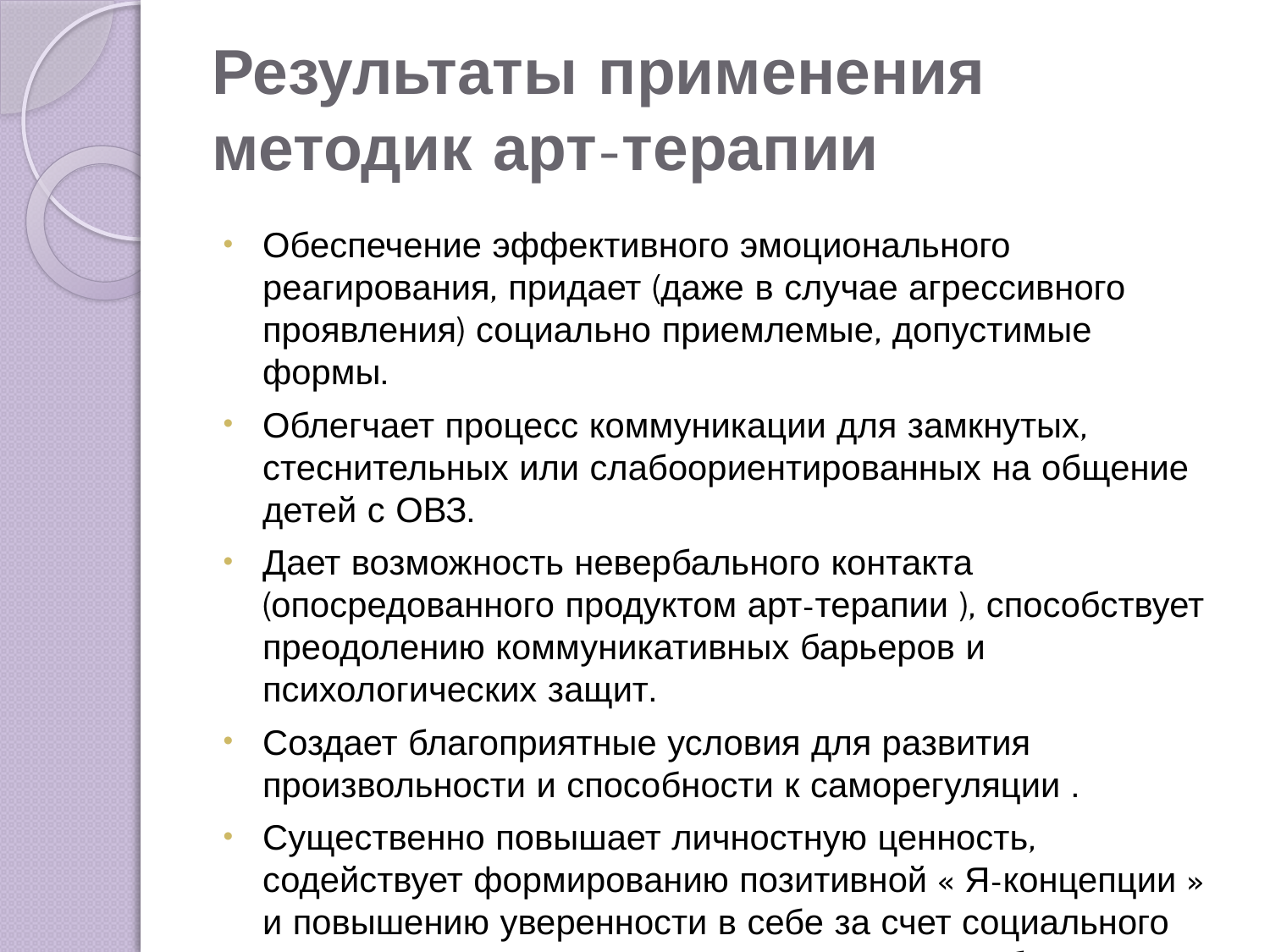

# Результаты применения методик арт-терапии
Обеспечение эффективного эмоционального реагирования, придает (даже в случае агрессивного проявления) социально приемлемые, допустимые формы.
Облегчает процесс коммуникации для замкнутых, стеснительных или слабоориентированных на общение детей с ОВЗ.
Дает возможность невербального контакта (опосредованного продуктом арт-терапии ), способствует преодолению коммуникативных барьеров и психологических защит.
Создает благоприятные условия для развития произвольности и способности к саморегуляции .
Существенно повышает личностную ценность, содействует формированию позитивной « Я-концепции » и повышению уверенности в себе за счет социального признания ценности продукта, созданного ребенком с ОВЗ.